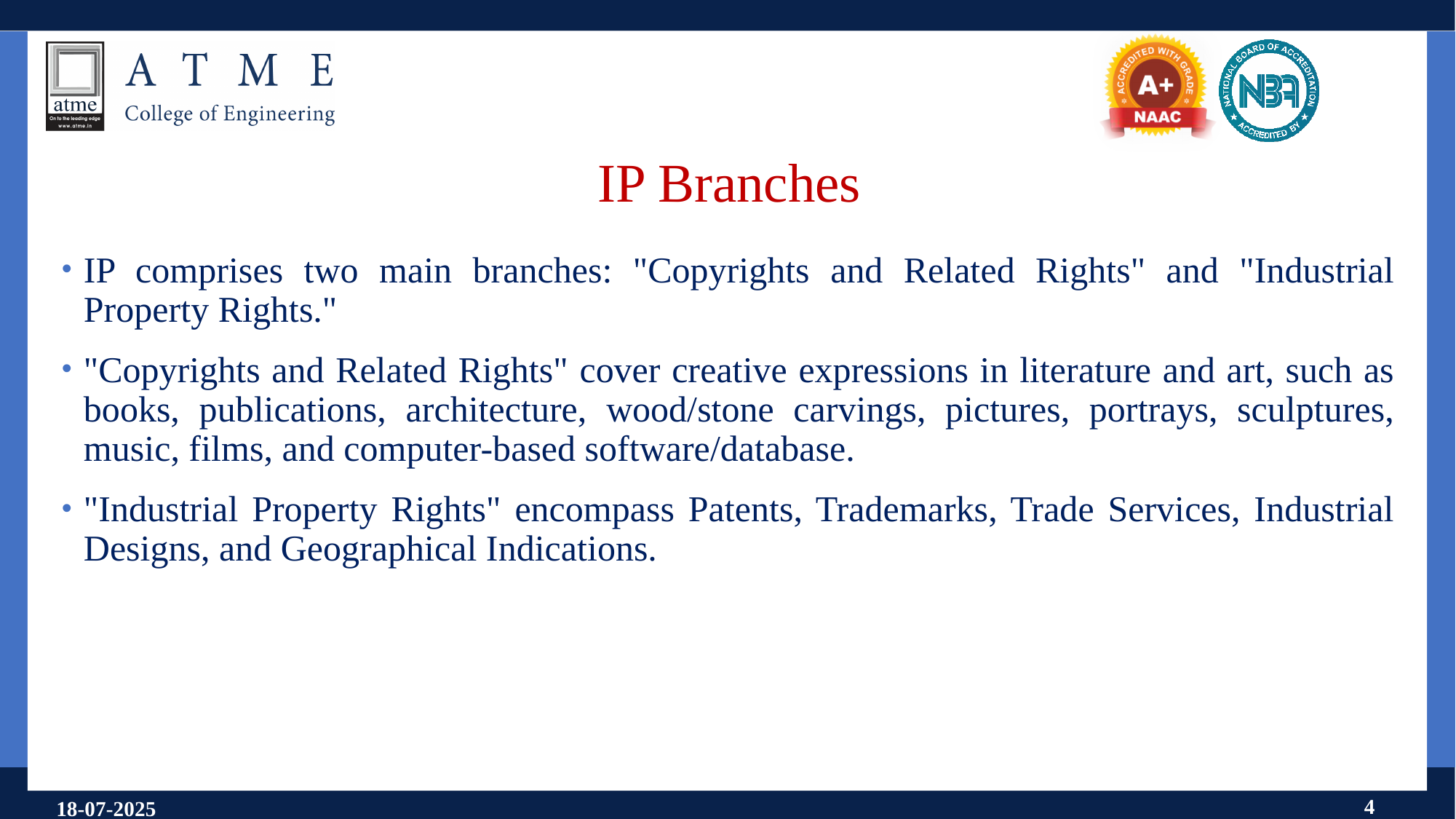

# IP Branches
IP comprises two main branches: "Copyrights and Related Rights" and "Industrial Property Rights."
"Copyrights and Related Rights" cover creative expressions in literature and art, such as books, publications, architecture, wood/stone carvings, pictures, portrays, sculptures, music, films, and computer-based software/database.
"Industrial Property Rights" encompass Patents, Trademarks, Trade Services, Industrial Designs, and Geographical Indications.

4
18-07-2025